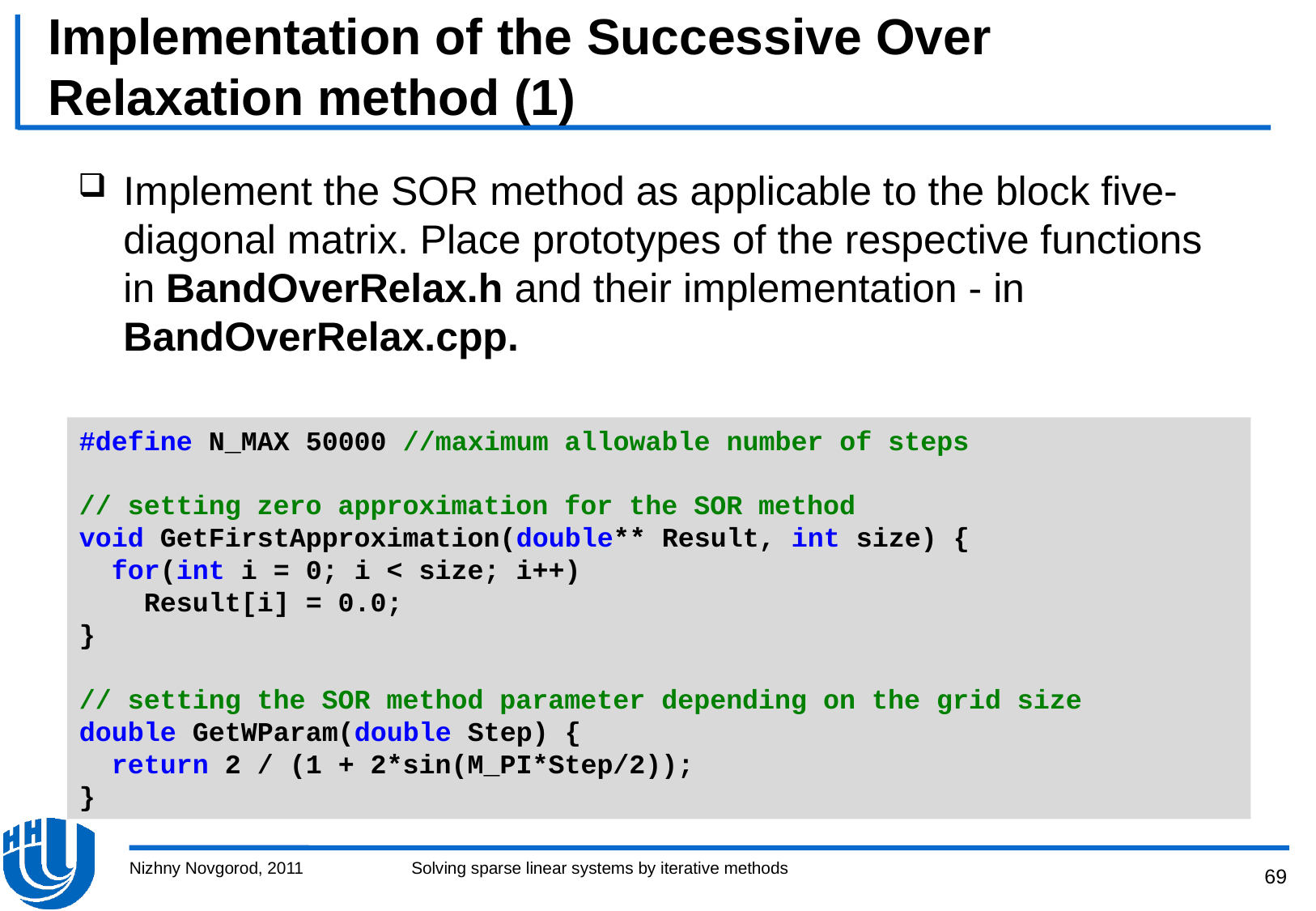

# Implementation of the Successive Over Relaxation method (1)
Implement the SOR method as applicable to the block five-diagonal matrix. Place prototypes of the respective functions in BandOverRelax.h and their implementation - in BandOverRelax.cpp.

#define N_MAX 50000 //maximum allowable number of steps

// setting zero approximation for the SOR method
void GetFirstApproximation(double** Result, int size) {
  for(int i = 0; i < size; i++)
    Result[i] = 0.0;
}

// setting the SOR method parameter depending on the grid size
double GetWParam(double Step) {
  return 2 / (1 + 2*sin(M_PI*Step/2));
}
Nizhny Novgorod, 2011
Solving sparse linear systems by iterative methods